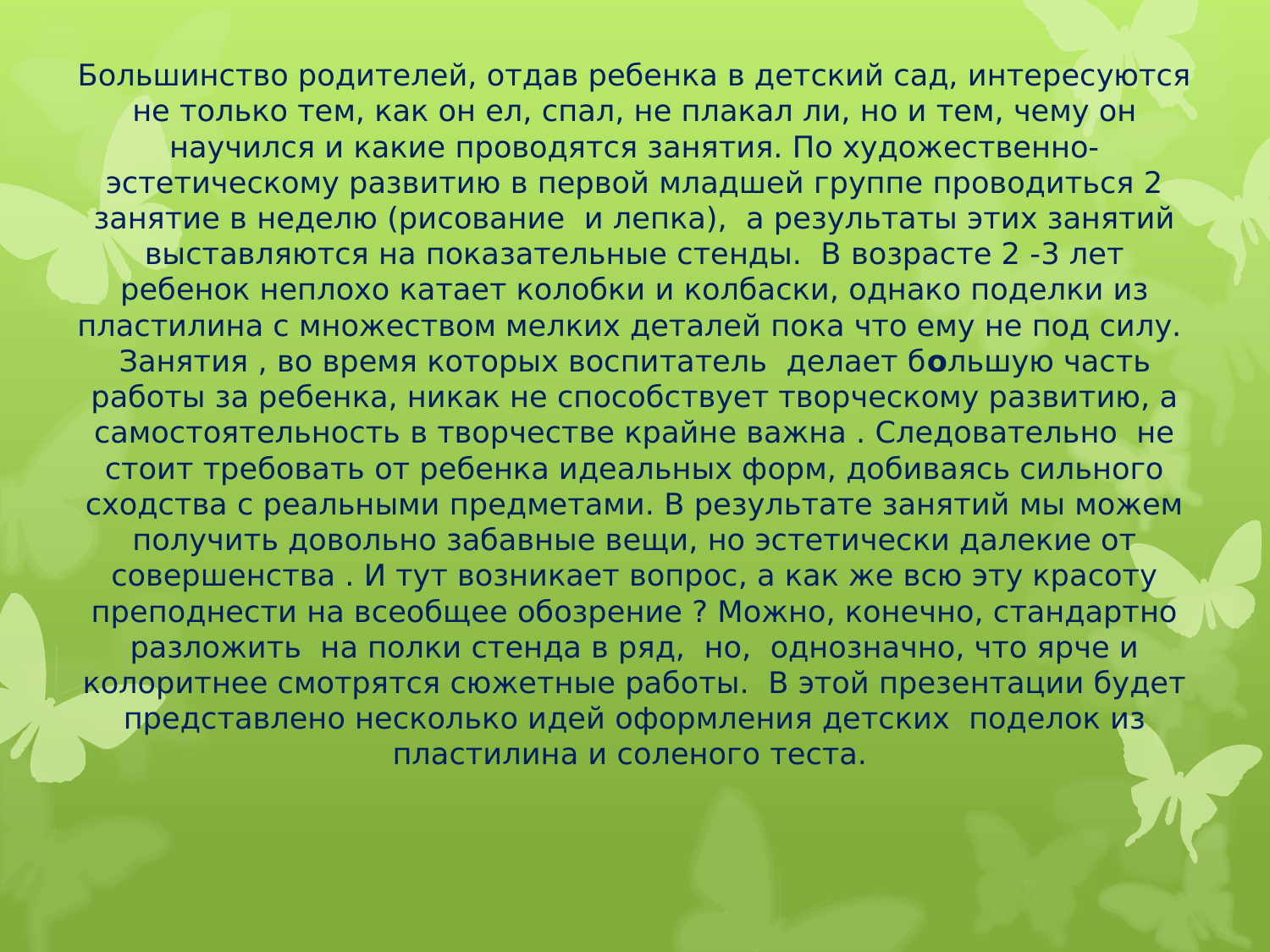

# Большинство родителей, отдав ребенка в детский сад, интересуются не только тем, как он ел, спал, не плакал ли, но и тем, чему он научился и какие проводятся занятия. По художественно-эстетическому развитию в первой младшей группе проводиться 2 занятие в неделю (рисование  и лепка),  а результаты этих занятий выставляются на показательные стенды.  В возрасте 2 -3 лет ребенок неплохо катает колобки и колбаски, однако поделки из пластилина с множеством мелких деталей пока что ему не под силу.  Занятия , во время которых воспитатель  делает большую часть работы за ребенка, никак не способствует творческому развитию, а самостоятельность в творчестве крайне важна . Следовательно  не стоит требовать от ребенка идеальных форм, добиваясь сильного сходства с реальными предметами. В результате занятий мы можем получить довольно забавные вещи, но эстетически далекие от совершенства . И тут возникает вопрос, а как же всю эту красоту преподнести на всеобщее обозрение ? Можно, конечно, стандартно разложить  на полки стенда в ряд,  но,  однозначно, что ярче и колоритнее смотрятся сюжетные работы.  В этой презентации будет представлено несколько идей оформления детских  поделок из пластилина и соленого теста.